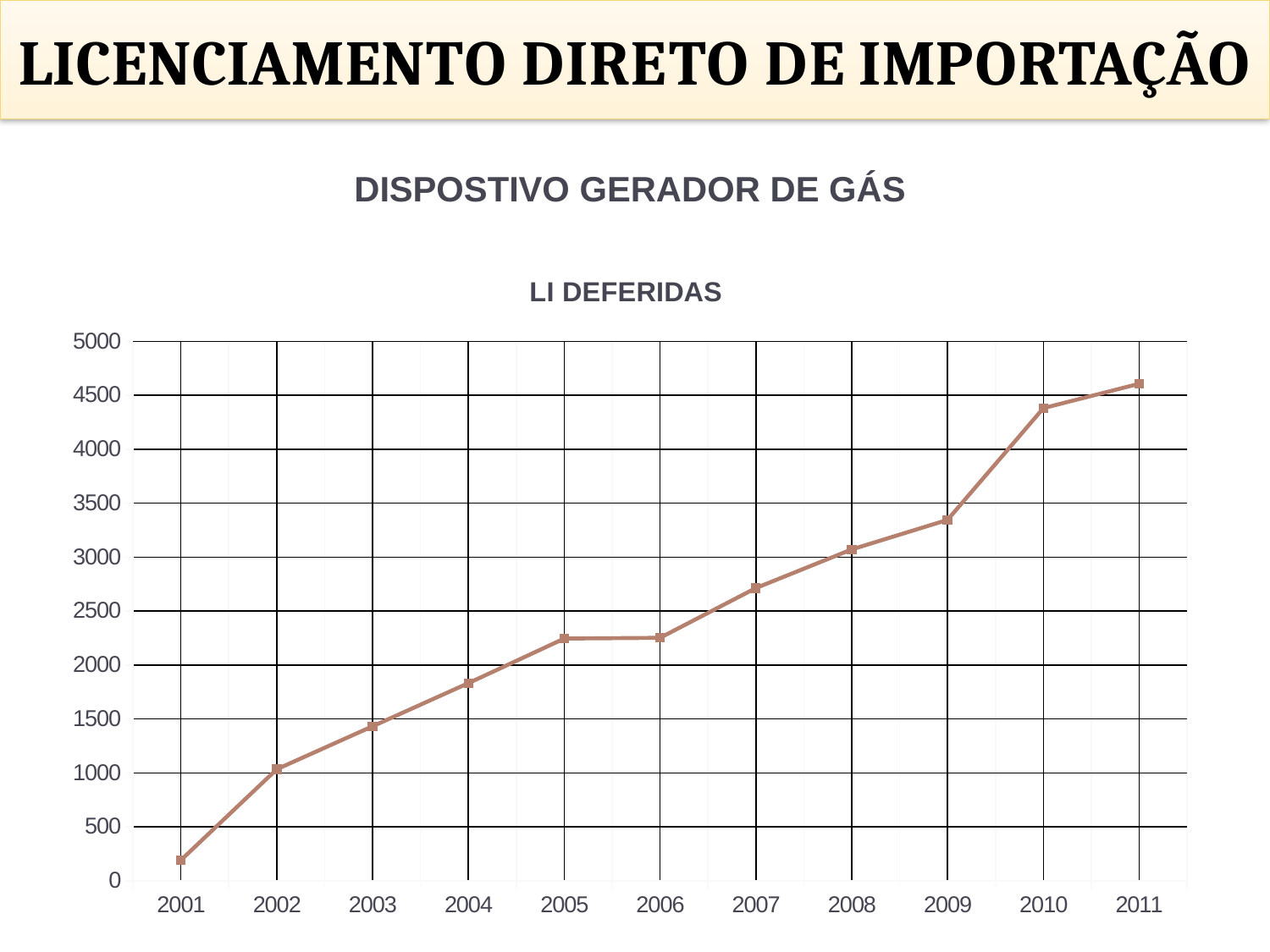

LICENCIAMENTO DIRETO DE IMPORTAÇÃO
DISPOSTIVO GERADOR DE GÁS

### Chart: LI DEFERIDAS

| Category |  |
|---|---|
| 2001 | 191.0 |
| 2002 | 1034.0 |
| 2003 | 1432.0 |
| 2004 | 1832.0 |
| 2005 | 2245.0 |
| 2006 | 2252.0 |
| 2007 | 2714.0 |
| 2008 | 3072.0 |
| 2009 | 3346.0 |
| 2010 | 4382.0 |
| 2011 | 4608.0 |